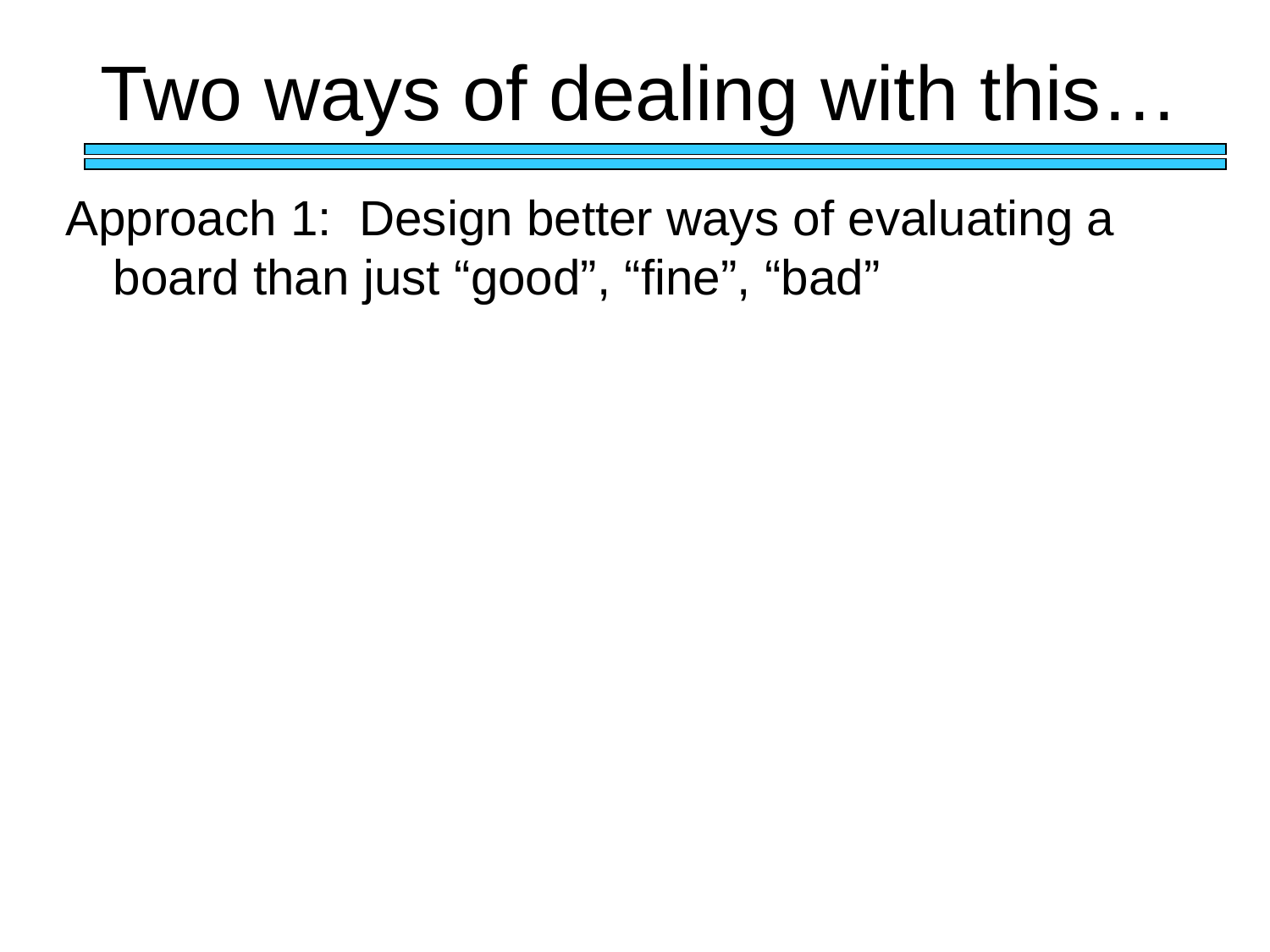

# Two ways of dealing with this…

Approach 1:  Design better ways of evaluating a board than just “good”, “fine”, “bad”